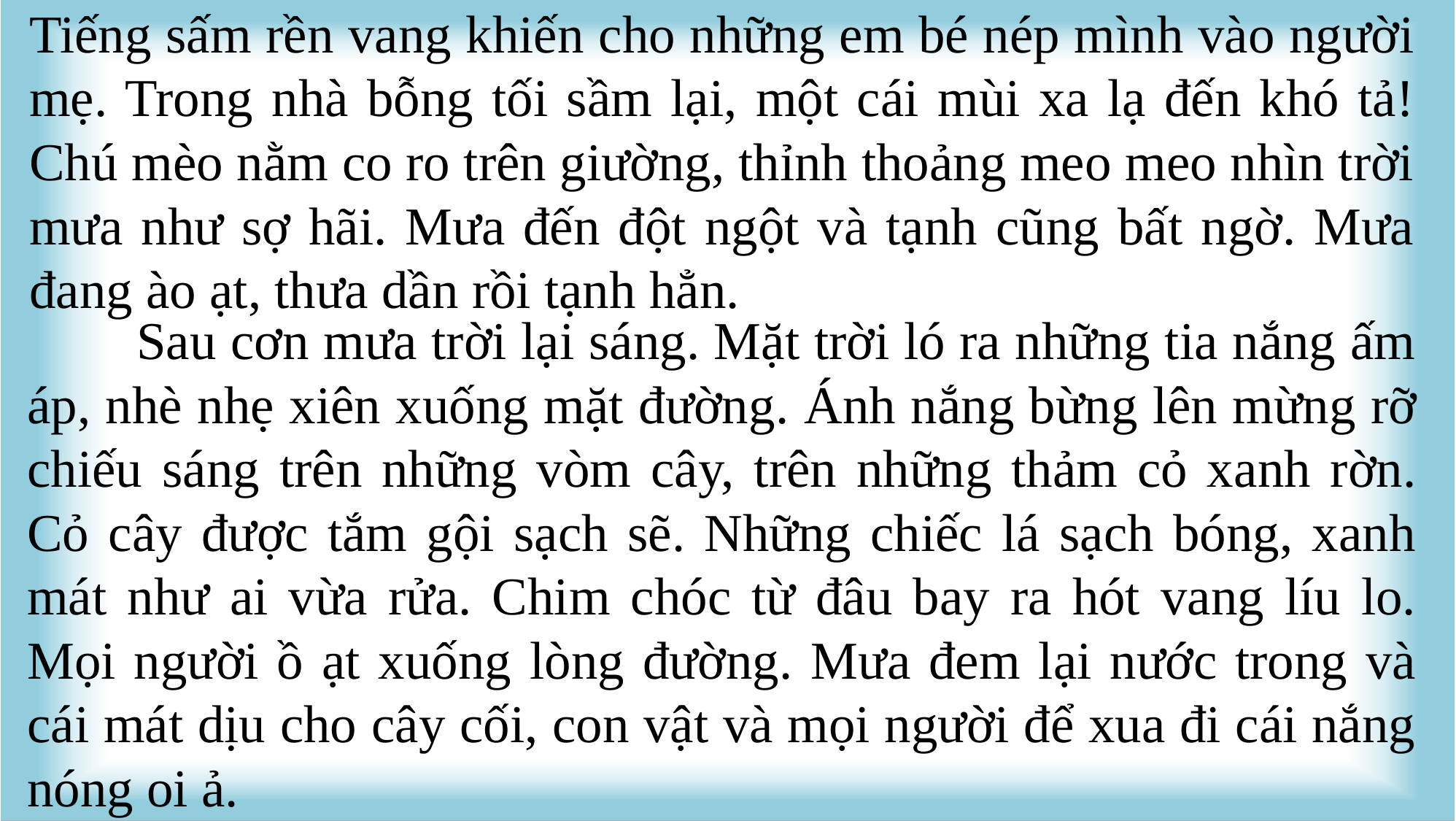

Tiếng sấm rền vang khiến cho những em bé nép mình vào người mẹ. Trong nhà bỗng tối sầm lại, một cái mùi xa lạ đến khó tả! Chú mèo nằm co ro trên giường, thỉnh thoảng meo meo nhìn trời mưa như sợ hãi. Mưa đến đột ngột và tạnh cũng bất ngờ. Mưa đang ào ạt, thưa dần rồi tạnh hẳn.
	Sau cơn mưa trời lại sáng. Mặt trời ló ra những tia nắng ấm áp, nhè nhẹ xiên xuống mặt đường. Ánh nắng bừng lên mừng rỡ chiếu sáng trên những vòm cây, trên những thảm cỏ xanh rờn. Cỏ cây được tắm gội sạch sẽ. Những chiếc lá sạch bóng, xanh mát như ai vừa rửa. Chim chóc từ đâu bay ra hót vang líu lo. Mọi người ồ ạt xuống lòng đường. Mưa đem lại nước trong và cái mát dịu cho cây cối, con vật và mọi người để xua đi cái nắng nóng oi ả.